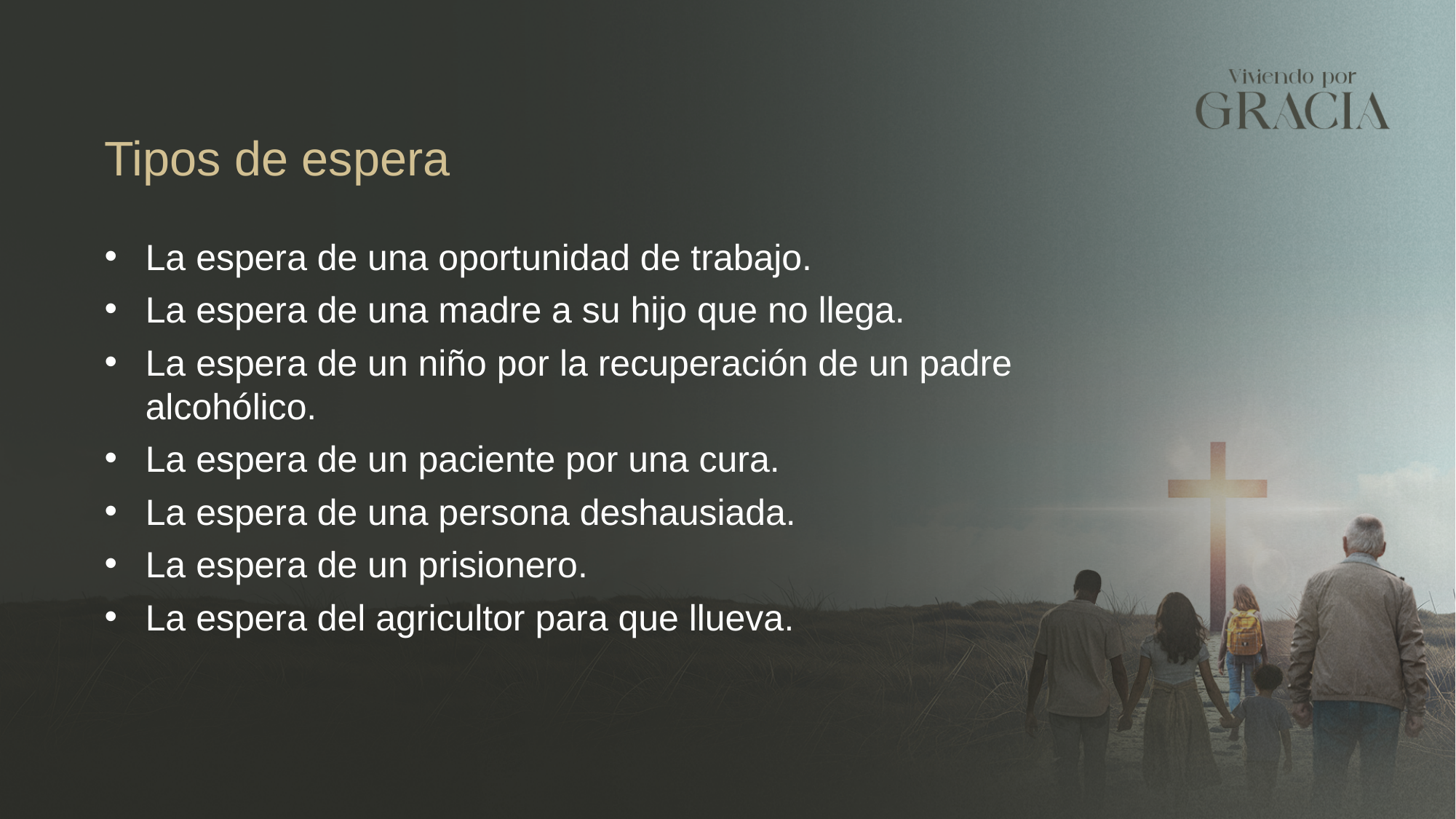

Tipos de espera
La espera de una oportunidad de trabajo.
La espera de una madre a su hijo que no llega.
La espera de un niño por la recuperación de un padre alcohólico.
La espera de un paciente por una cura.
La espera de una persona deshausiada.
La espera de un prisionero.
La espera del agricultor para que llueva.